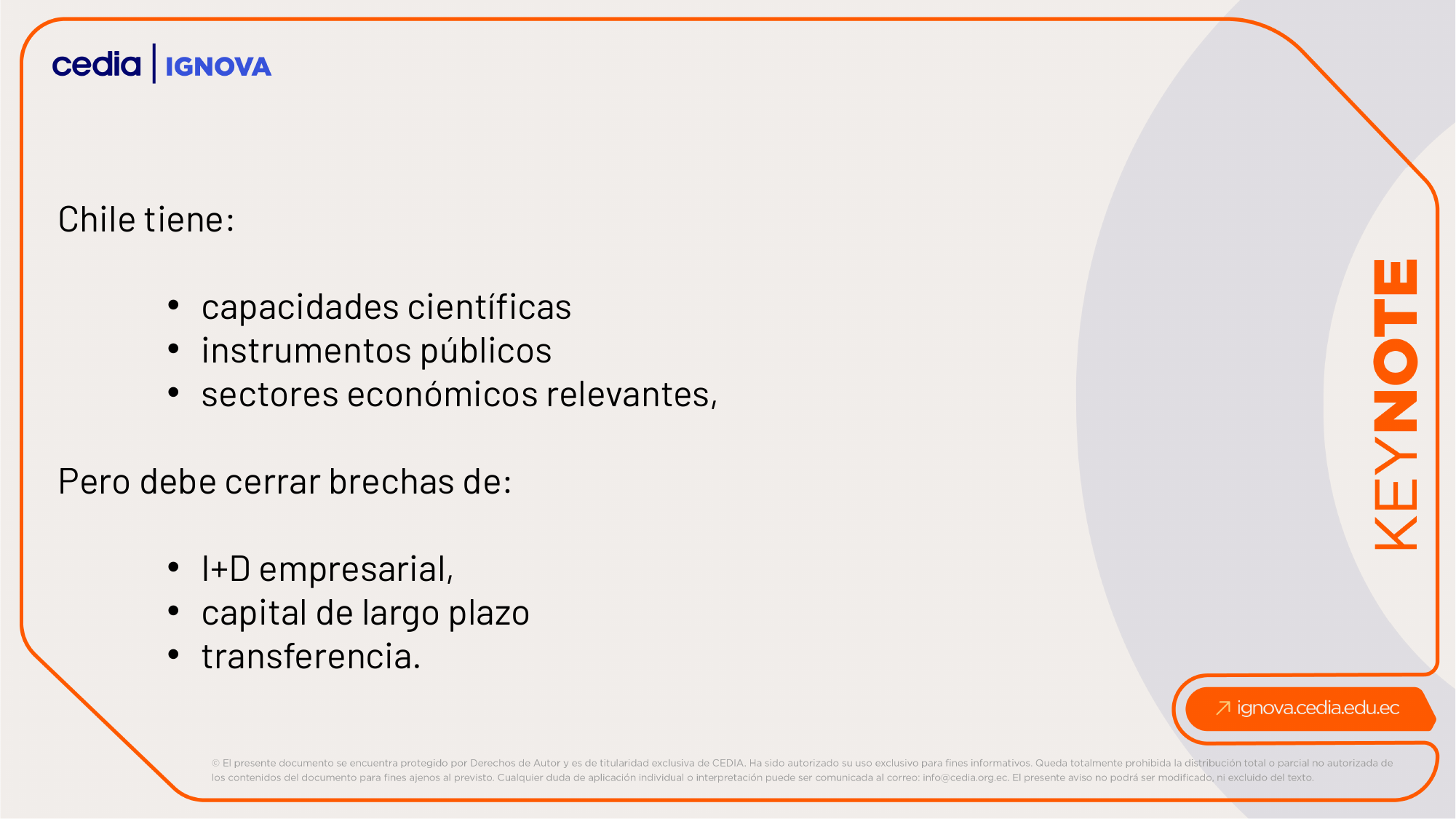

Chile tiene:

capacidades científicas
instrumentos públicos
sectores económicos relevantes,

Pero debe cerrar brechas de:

I+D empresarial,
capital de largo plazo
transferencia.